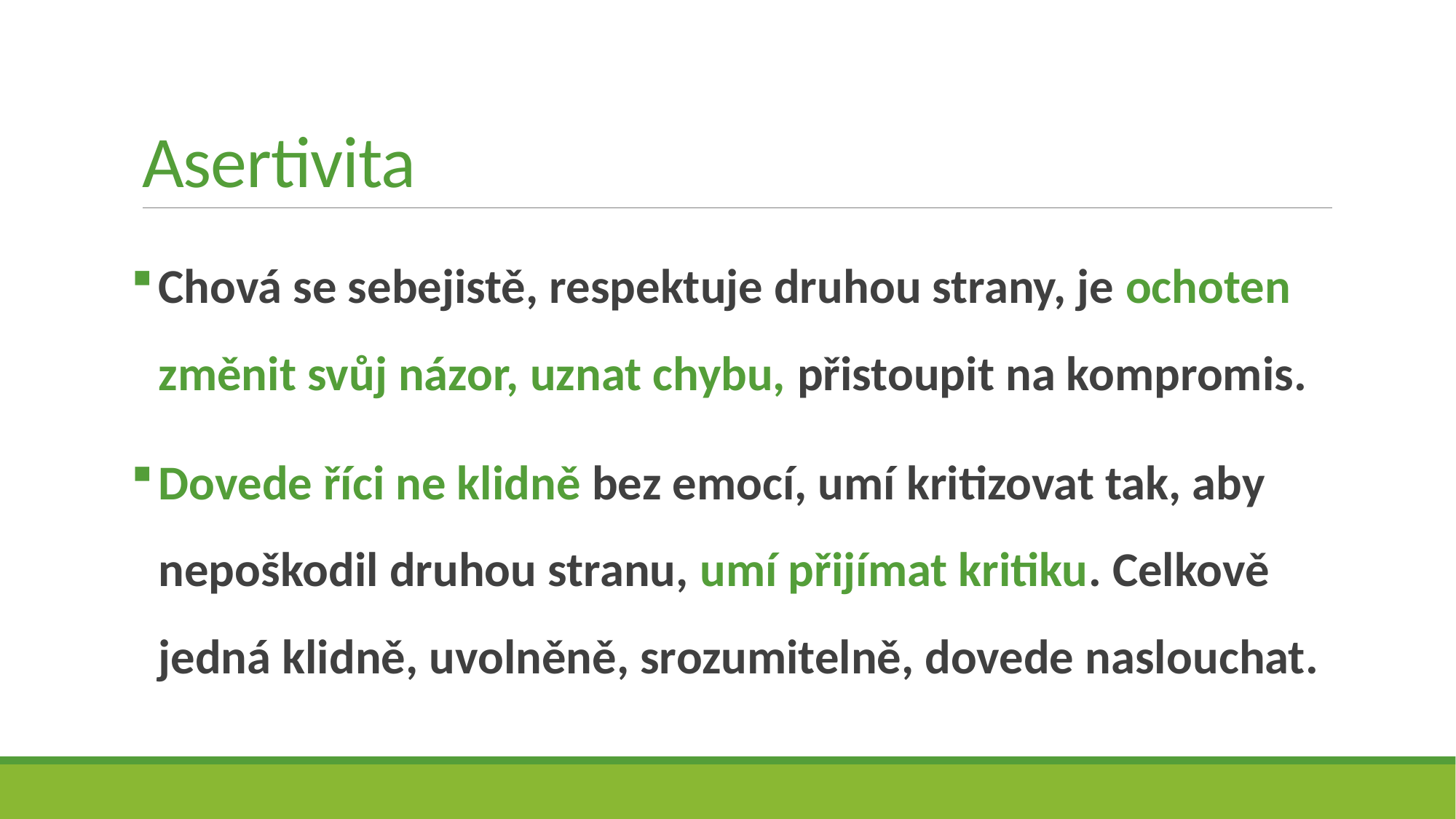

# Asertivita
Chová se sebejistě, respektuje druhou strany, je ochoten změnit svůj názor, uznat chybu, přistoupit na kompromis.
Dovede říci ne klidně bez emocí, umí kritizovat tak, aby nepoškodil druhou stranu, umí přijímat kritiku. Celkově jedná klidně, uvolněně, srozumitelně, dovede naslouchat.